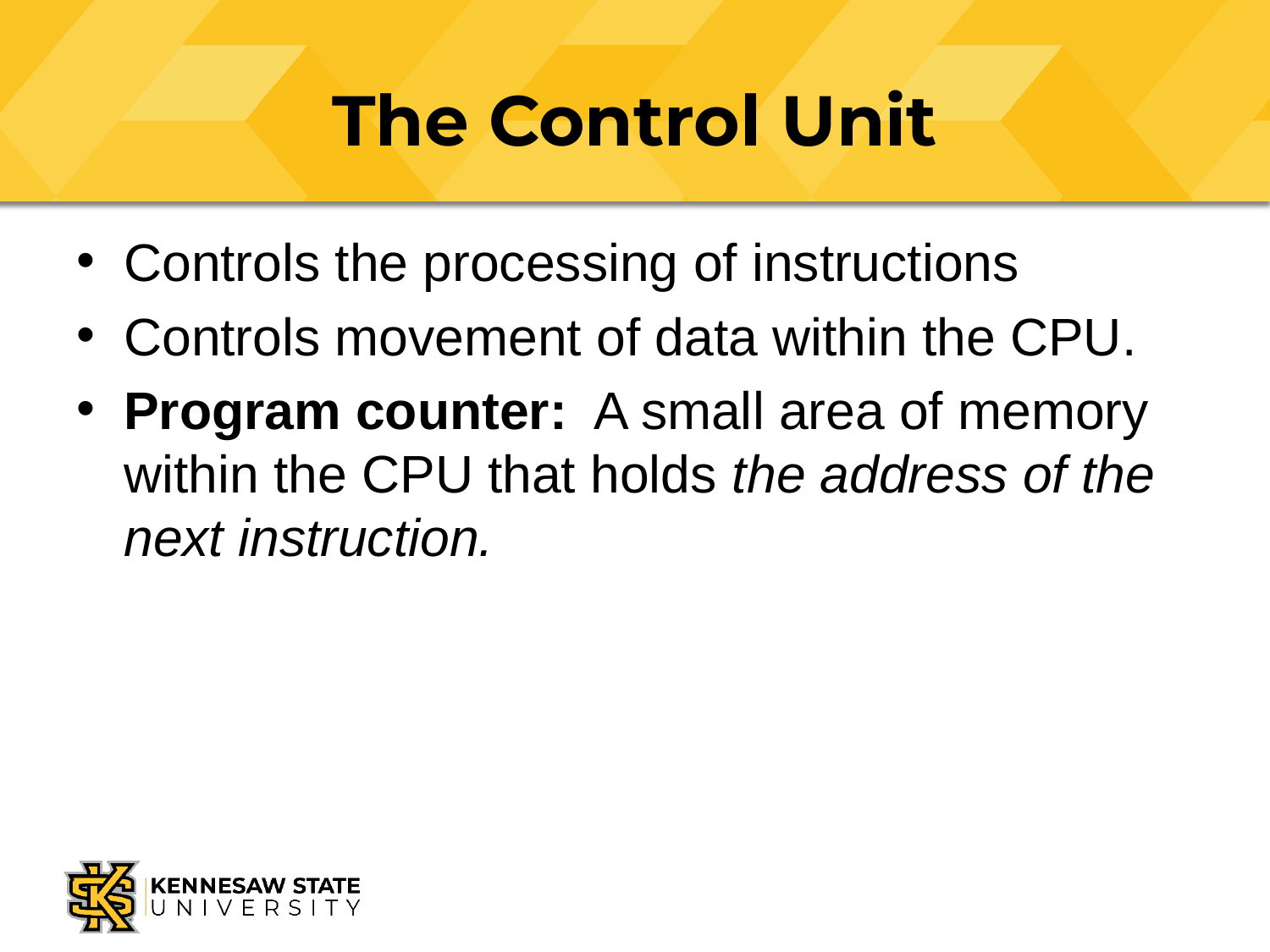

# The Control Unit
Controls the processing of instructions
Controls movement of data within the CPU.
Program counter:  A small area of memory within the CPU that holds the address of the next instruction.